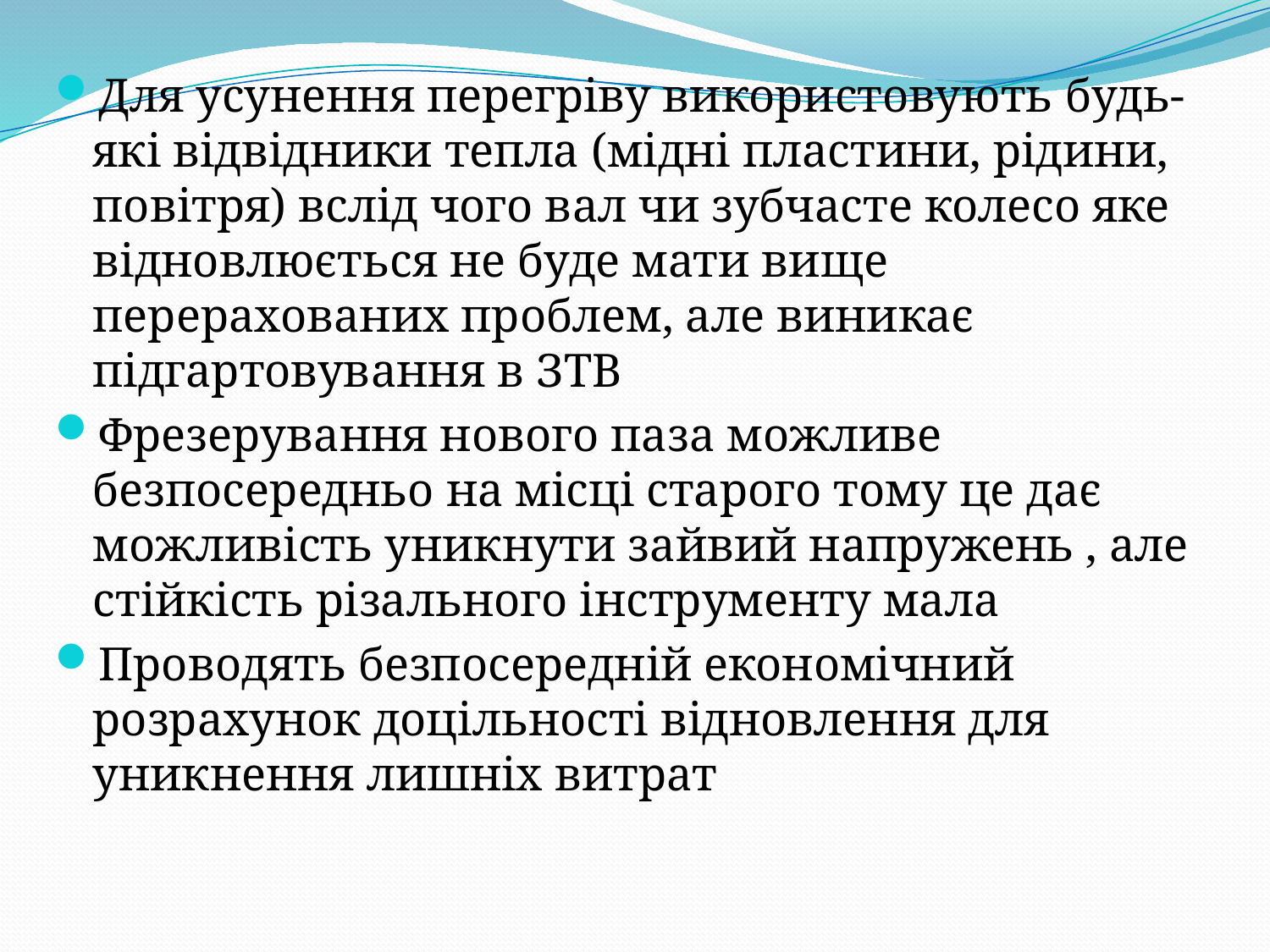

Для усунення перегріву використовують будь- які відвідники тепла (мідні пластини, рідини, повітря) вслід чого вал чи зубчасте колесо яке відновлюється не буде мати вище перерахованих проблем, але виникає підгартовування в ЗТВ
Фрезерування нового паза можливе безпосередньо на місці старого тому це дає можливість уникнути зайвий напружень , але стійкість різального інструменту мала
Проводять безпосередній економічний розрахунок доцільності відновлення для уникнення лишніх витрат